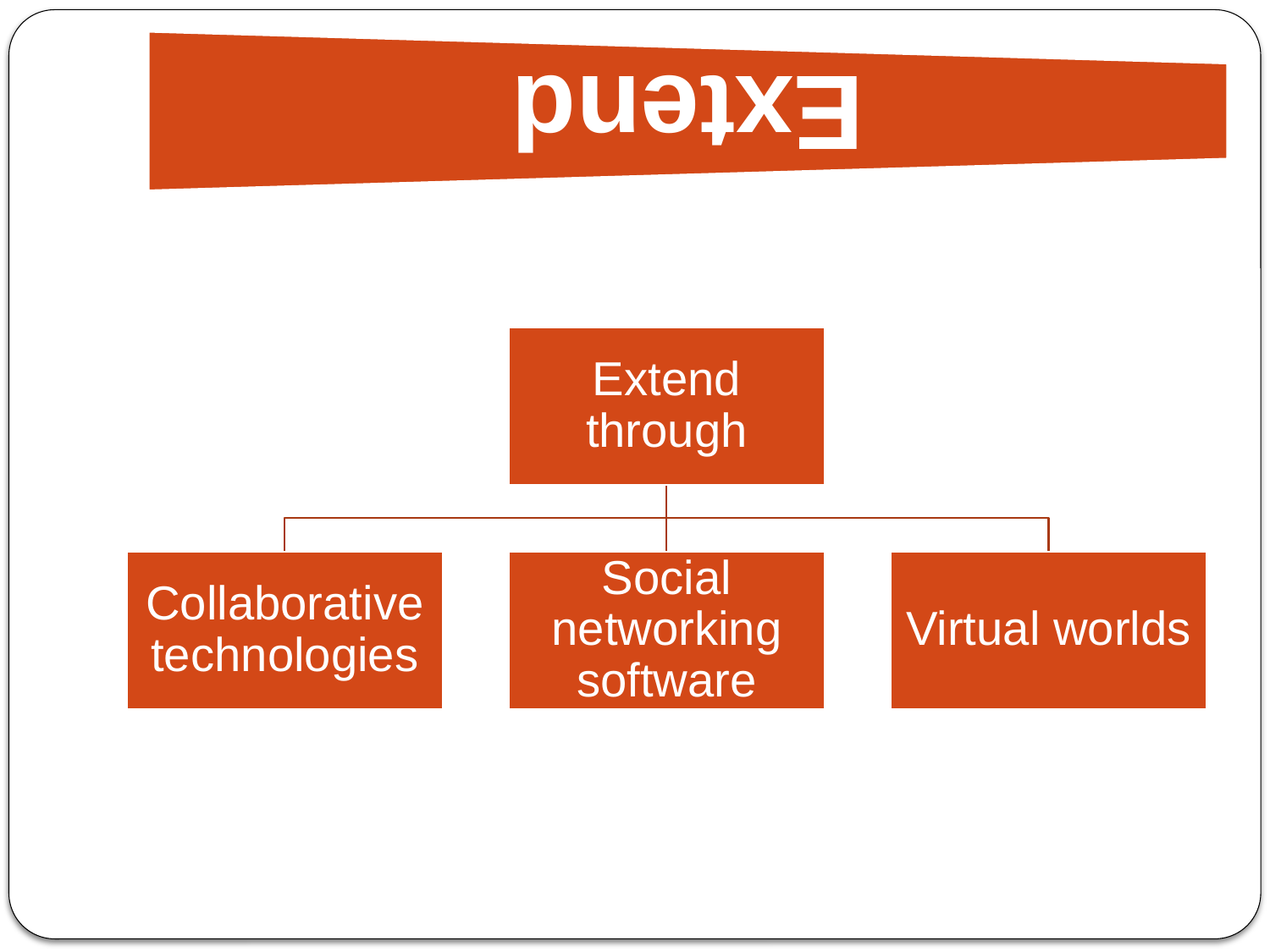

Extend
#
Extend through
Collaborative technologies
Social networking software
Virtual worlds